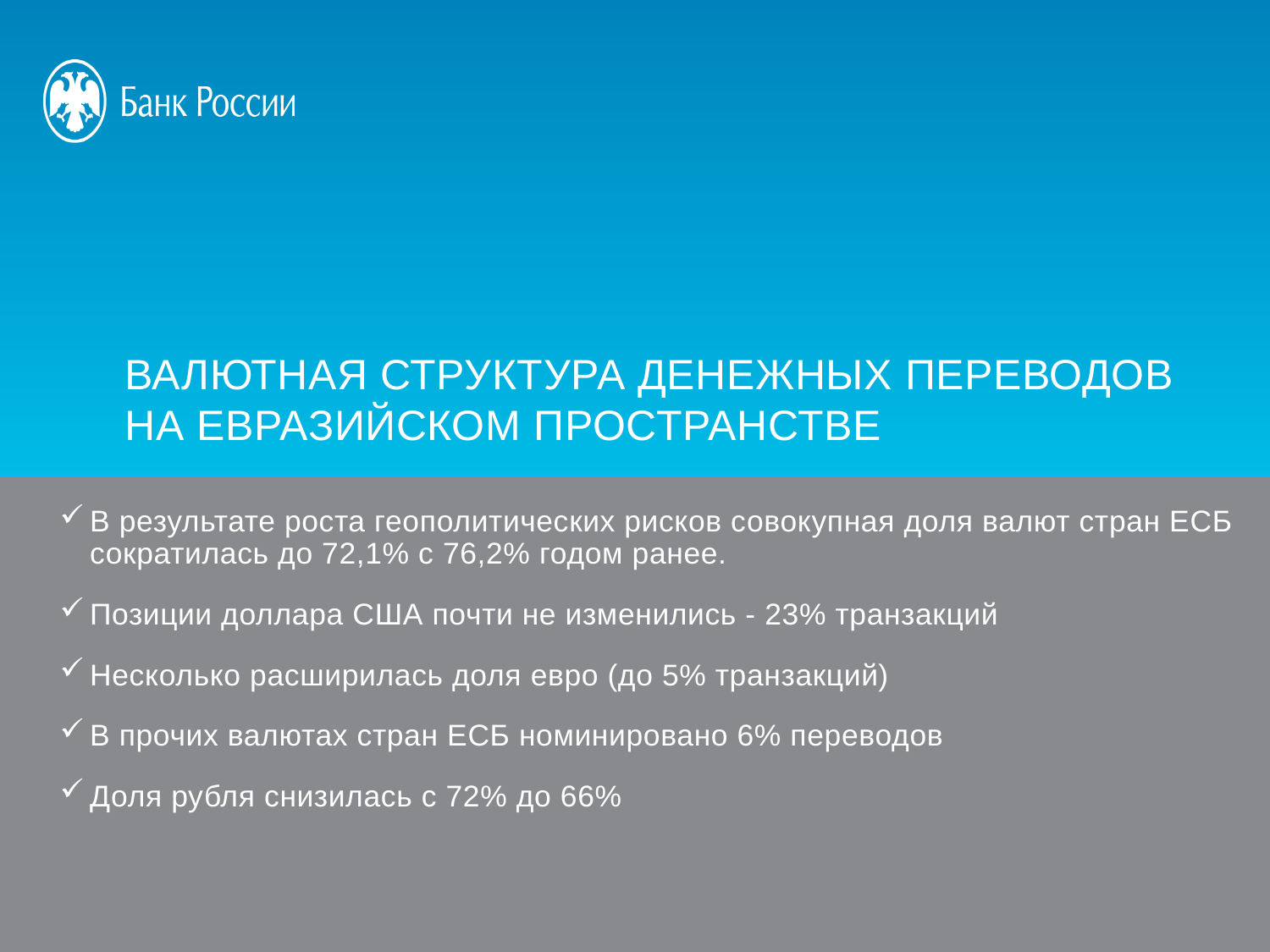

Валютная структура денежных переводов на евразийском пространстве
В результате роста геополитических рисков совокупная доля валют стран ЕСБ сократилась до 72,1% с 76,2% годом ранее.
Позиции доллара США почти не изменились - 23% транзакций
Несколько расширилась доля евро (до 5% транзакций)
В прочих валютах стран ЕСБ номинировано 6% переводов
Доля рубля снизилась с 72% до 66%